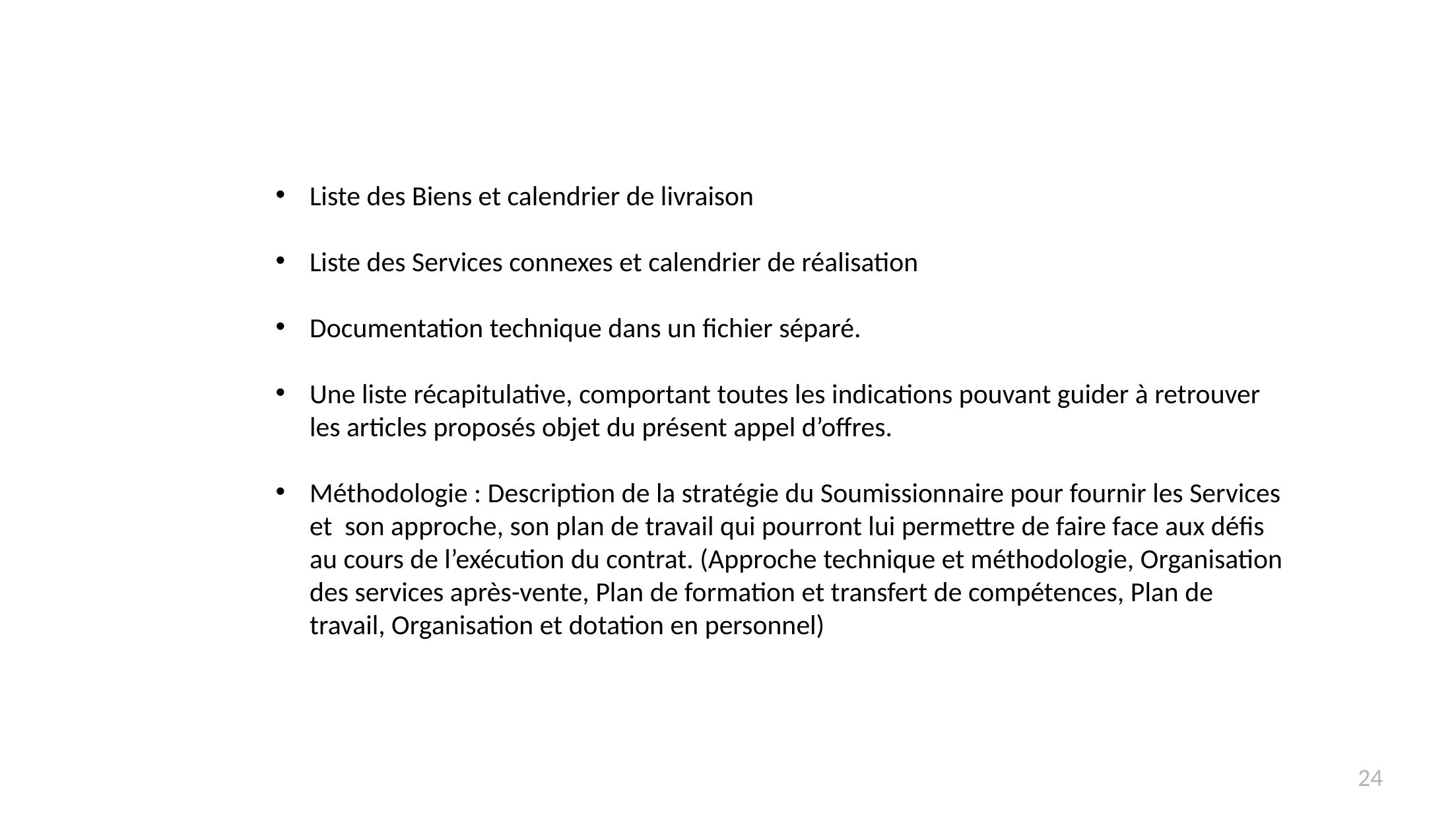

24
Liste des Biens et calendrier de livraison

Liste des Services connexes et calendrier de réalisation

Documentation technique dans un fichier séparé.

Une liste récapitulative, comportant toutes les indications pouvant guider à retrouver les articles proposés objet du présent appel d’offres.

Méthodologie : Description de la stratégie du Soumissionnaire pour fournir les Services et  son approche, son plan de travail qui pourront lui permettre de faire face aux défis au cours de l’exécution du contrat. (Approche technique et méthodologie, Organisation des services après-vente, Plan de formation et transfert de compétences, Plan de travail, Organisation et dotation en personnel)